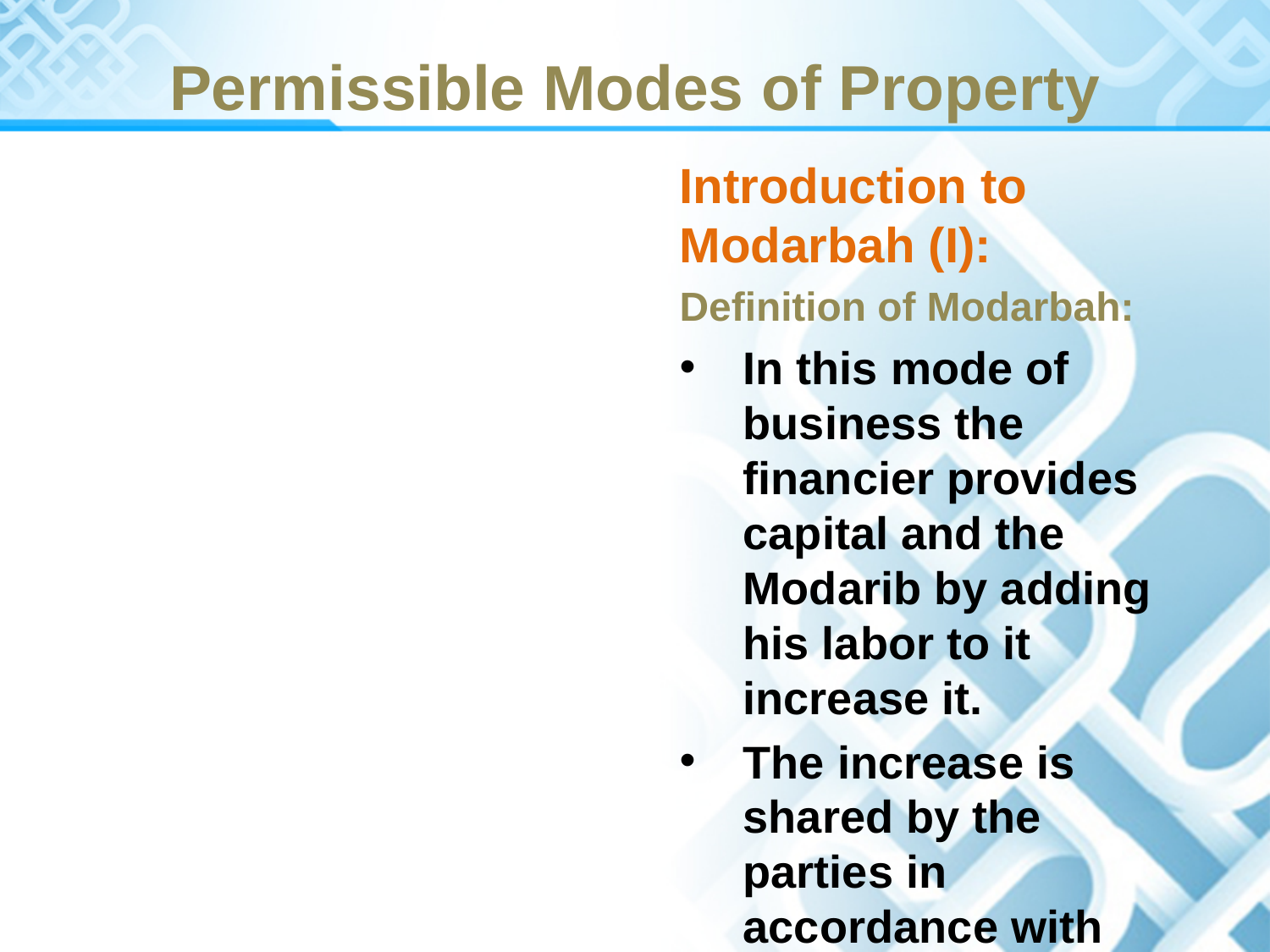

Permissible Modes of Property
Introduction to Modarbah (I):
Definition of Modarbah:
In this mode of business the financier provides capital and the Modarib by adding his labor to it increase it.
The increase is shared by the parties in accordance with an agreed ratio.